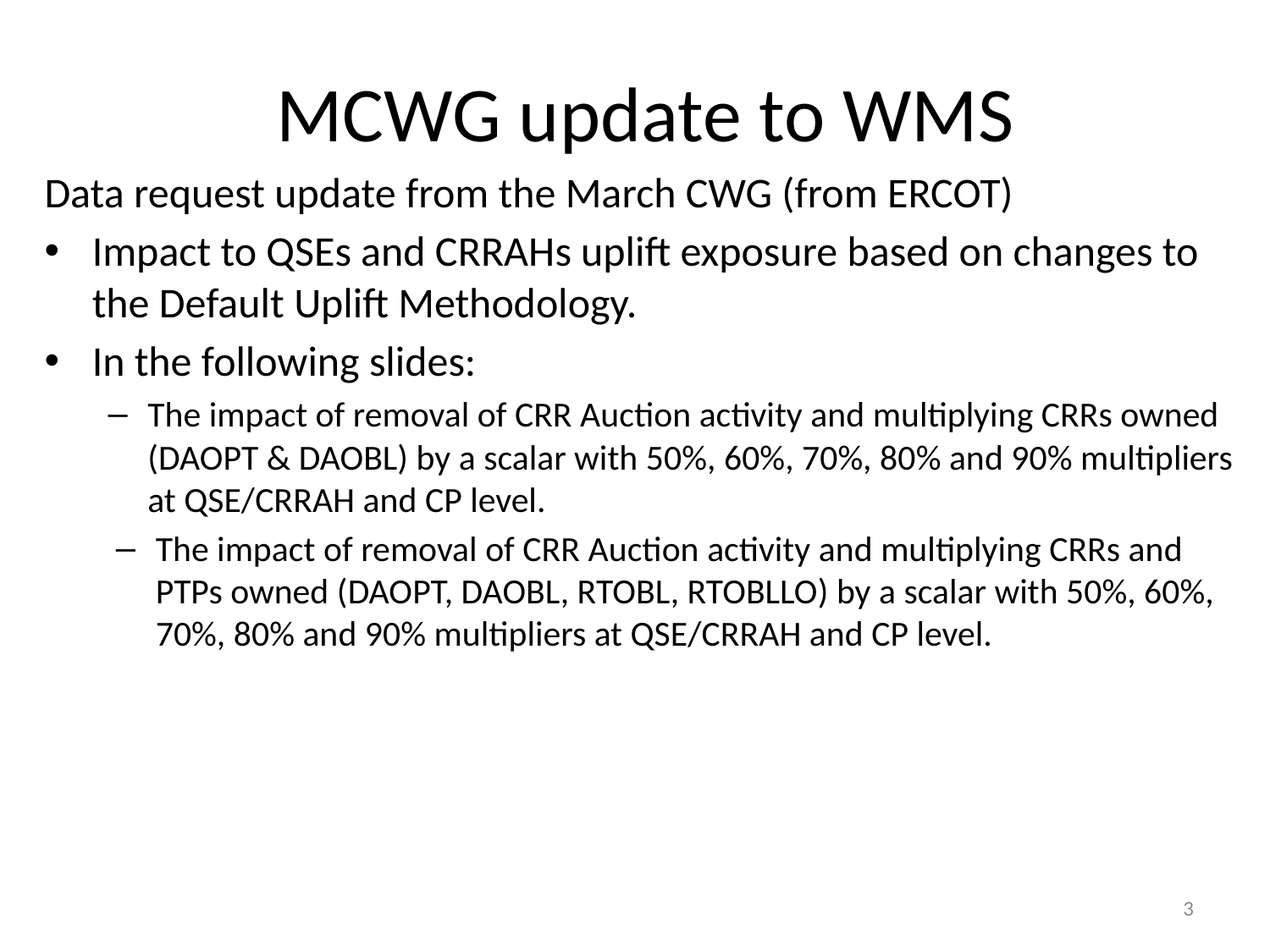

# MCWG update to WMS
Data request update from the March CWG (from ERCOT)
Impact to QSEs and CRRAHs uplift exposure based on changes to the Default Uplift Methodology.
In the following slides:
The impact of removal of CRR Auction activity and multiplying CRRs owned (DAOPT & DAOBL) by a scalar with 50%, 60%, 70%, 80% and 90% multipliers at QSE/CRRAH and CP level.
The impact of removal of CRR Auction activity and multiplying CRRs and PTPs owned (DAOPT, DAOBL, RTOBL, RTOBLLO) by a scalar with 50%, 60%, 70%, 80% and 90% multipliers at QSE/CRRAH and CP level.
3